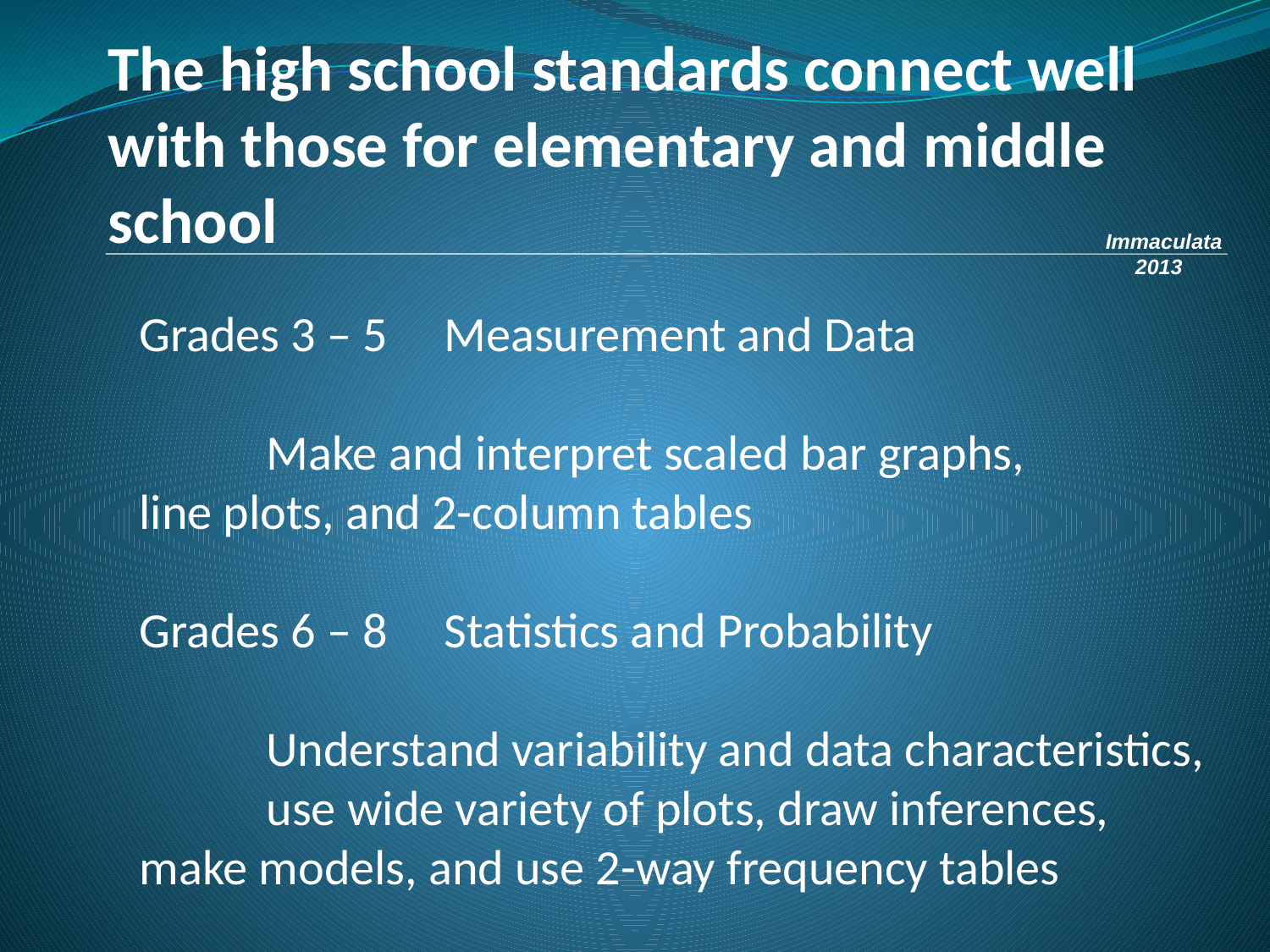

The high school standards connect well with those for elementary and middle school
Immaculata
     2013

Grades 3 – 5     Measurement and Data

	Make and interpret scaled bar graphs, 	line plots, and 2-column tables

Grades 6 – 8     Statistics and Probability

	Understand variability and data characteristics, 	use wide variety of plots, draw inferences, 	make models, and use 2-way frequency tables